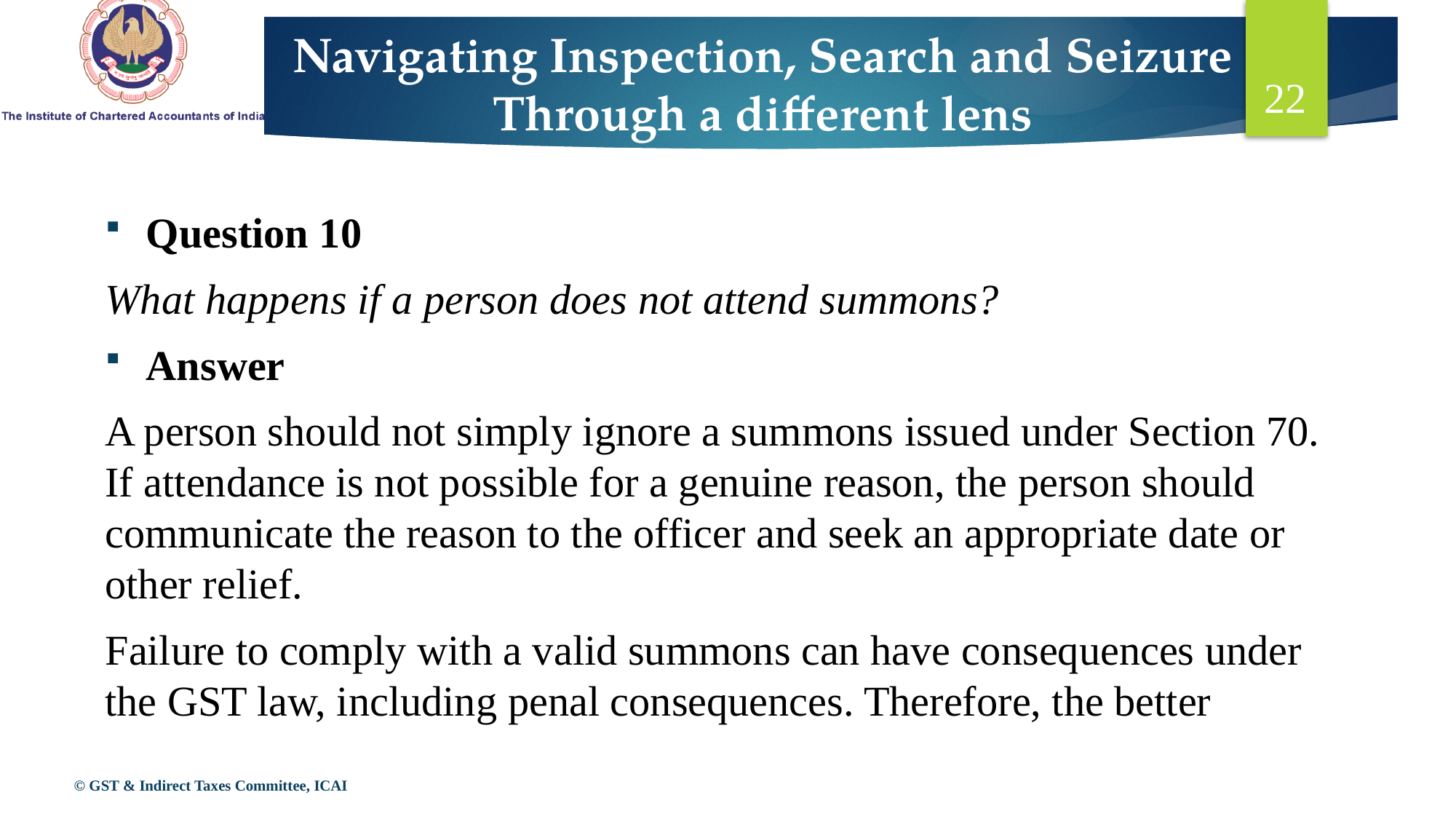

# Navigating Inspection, Search and Seizure Through a different lens
22
Question 10
What happens if a person does not attend summons?
Answer
A person should not simply ignore a summons issued under Section 70. If attendance is not possible for a genuine reason, the person should communicate the reason to the officer and seek an appropriate date or other relief.
Failure to comply with a valid summons can have consequences under the GST law, including penal consequences. Therefore, the better
© GST & Indirect Taxes Committee, ICAI